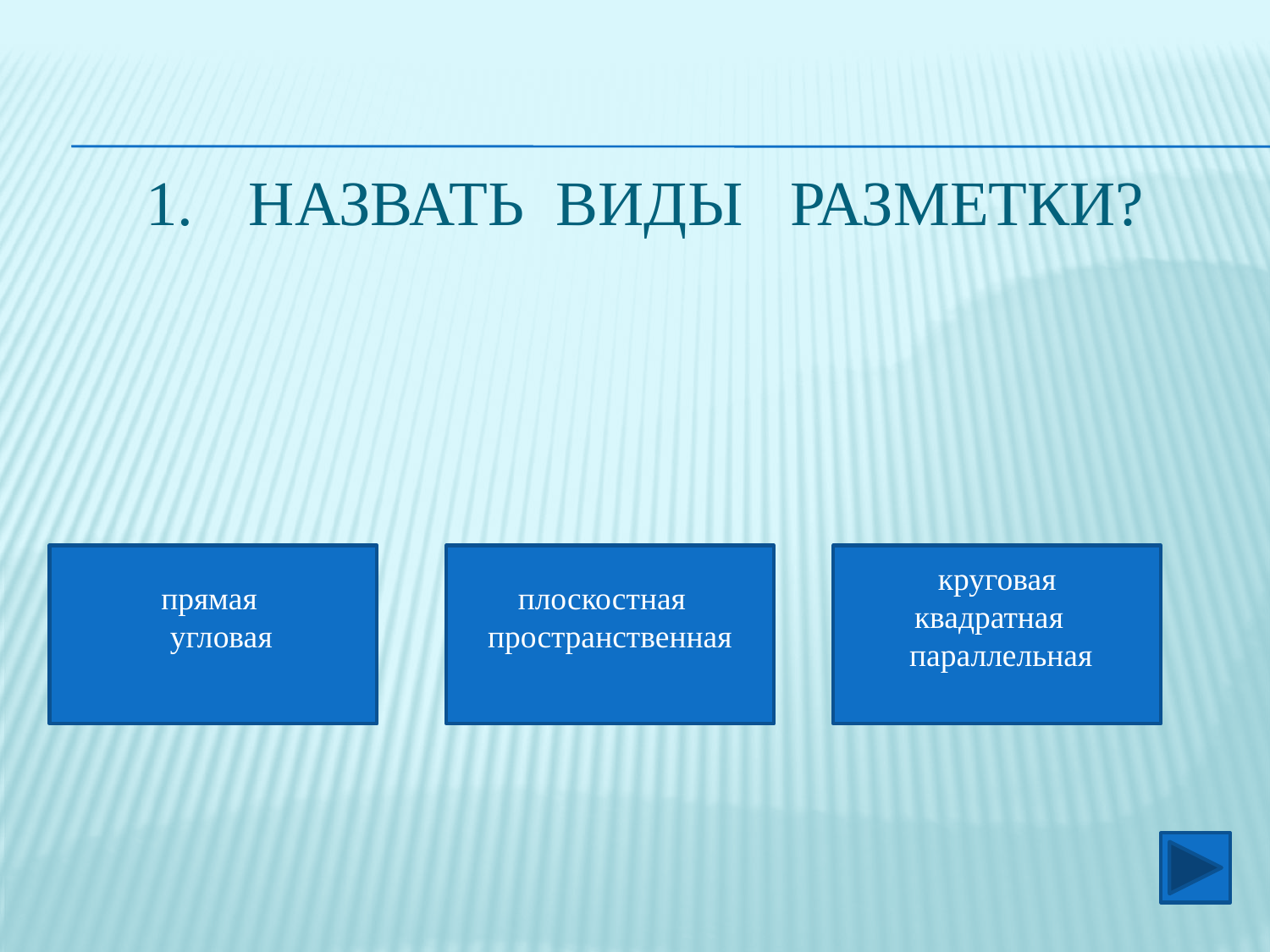

# Назвать  виды   разметки?
прямая
  угловая

плоскостная
пространственная

круговая
квадратная
 параллельная